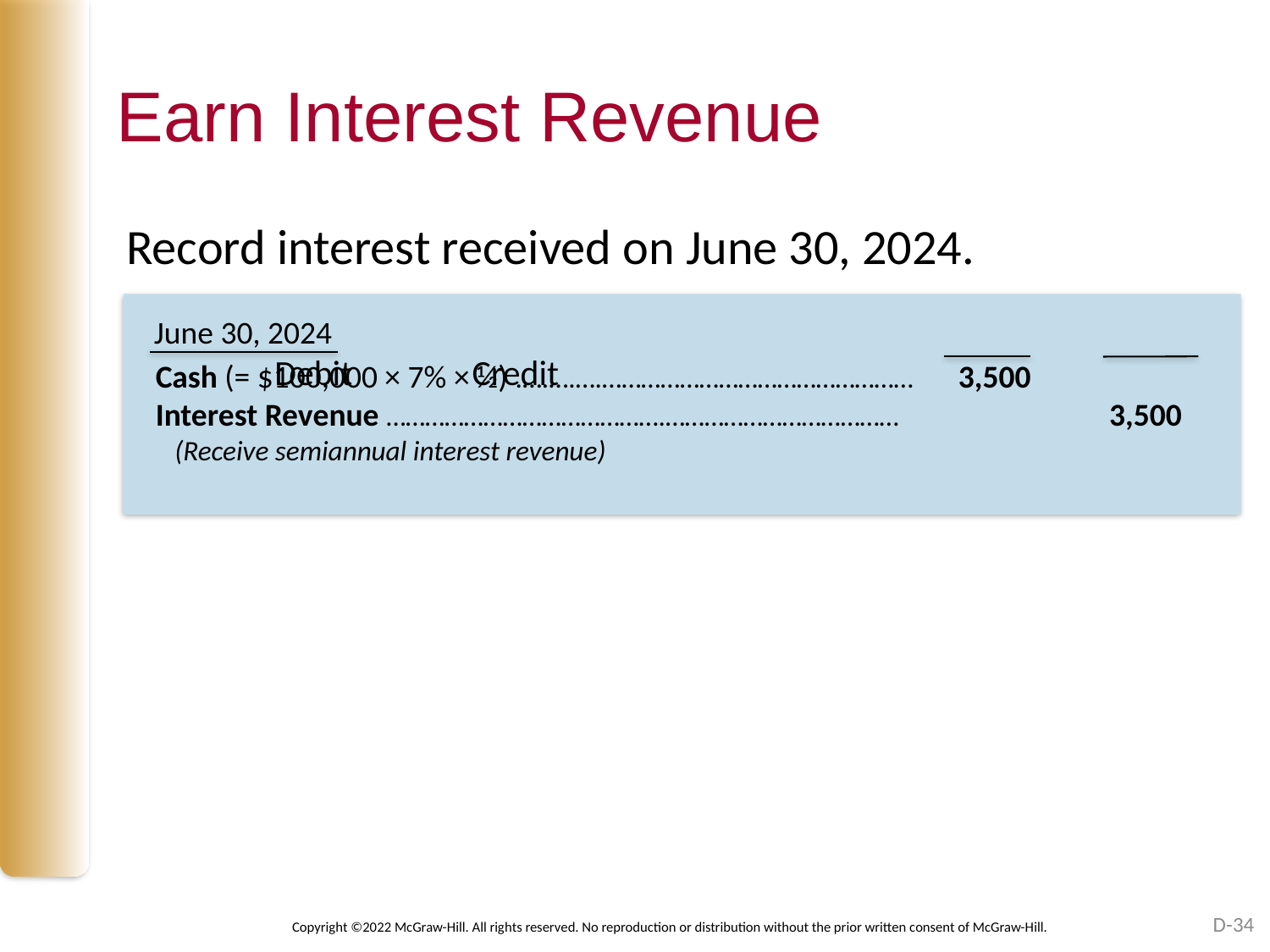

# Earn Interest Revenue
Record interest received on June 30, 2024.

June 30, 2024						                                             Debit	        Credit
Cash (= $100,000 × 7% × ½) .….….….…………………………………………       3,500
Interest Revenue …………………………………….………………………………                                 3,500
   (Receive semiannual interest revenue)

D-34
Copyright ©2022 McGraw-Hill. All rights reserved. No reproduction or distribution without the prior written consent of McGraw-Hill.